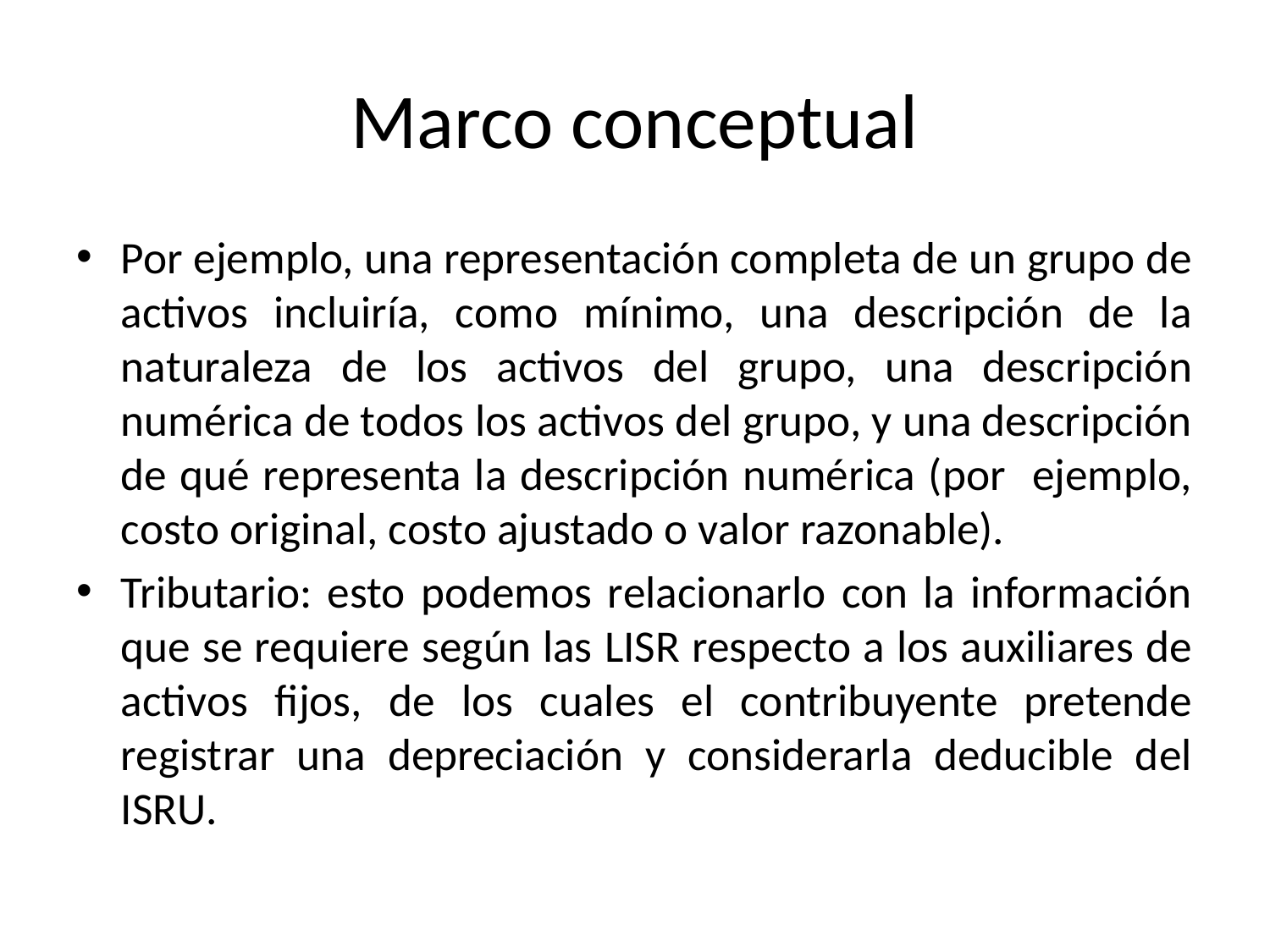

# Marco conceptual
Por ejemplo, una representación completa de un grupo de activos incluiría, como mínimo, una descripción de la naturaleza de los activos del grupo, una descripción numérica de todos los activos del grupo, y una descripción de qué representa la descripción numérica (por  ejemplo, costo original, costo ajustado o valor razonable).
Tributario: esto podemos relacionarlo con la información que se requiere según las LISR respecto a los auxiliares de activos fijos, de los cuales el contribuyente pretende registrar una depreciación y considerarla deducible del ISRU.